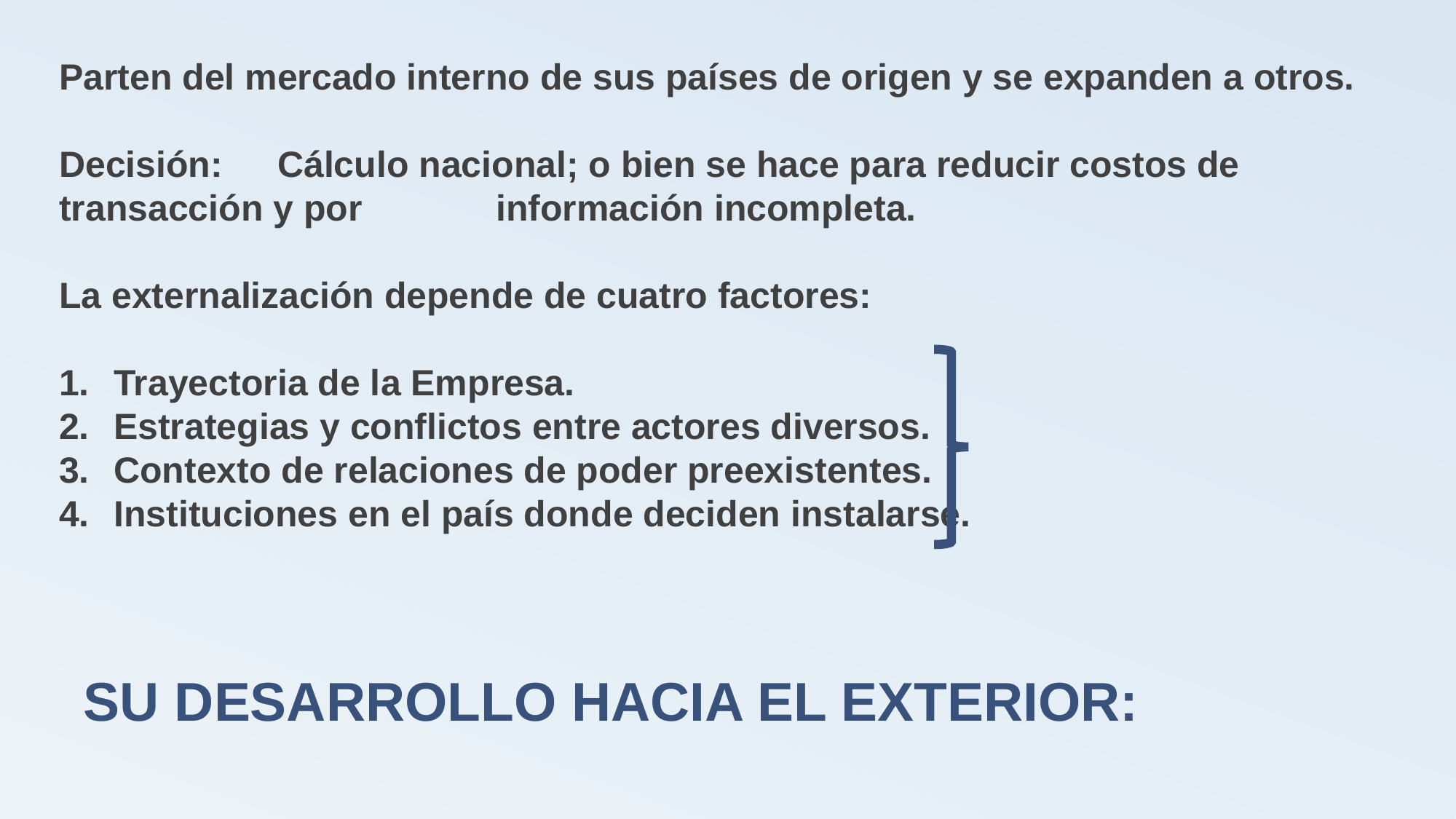

Parten del mercado interno de sus países de origen y se expanden a otros.

Decisión:	Cálculo nacional; o bien se hace para reducir costos de transacción y por 		información incompleta.

La externalización depende de cuatro factores:

Trayectoria de la Empresa.
Estrategias y conflictos entre actores diversos.
Contexto de relaciones de poder preexistentes.
Instituciones en el país donde deciden instalarse.

# SU DESARROLLO HACIA EL EXTERIOR: